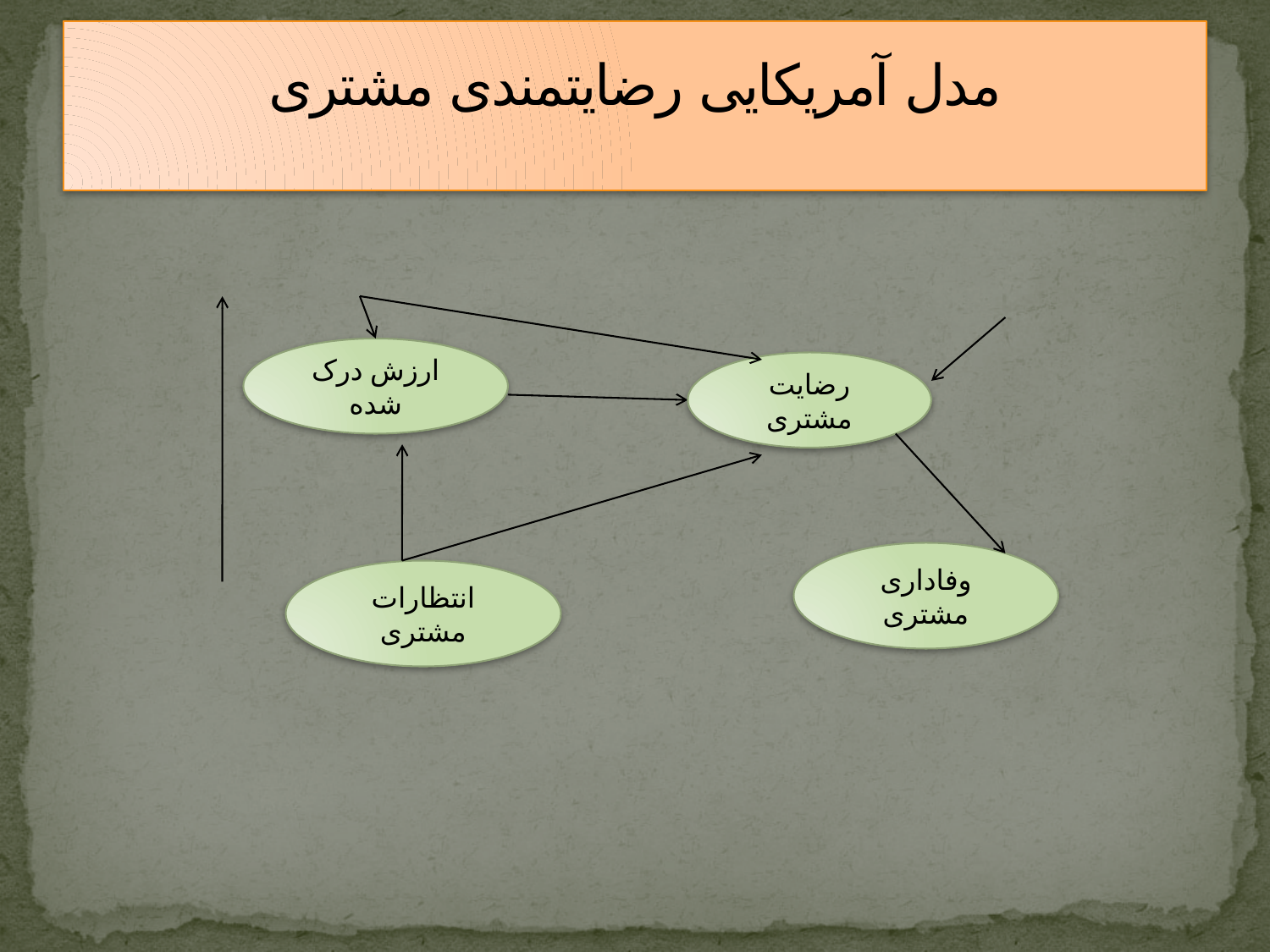

# مدل آمریکایی رضایتمندی مشتری

ارزش درک شده
رضایت مشتری
وفاداری مشتری
انتظارات مشتری